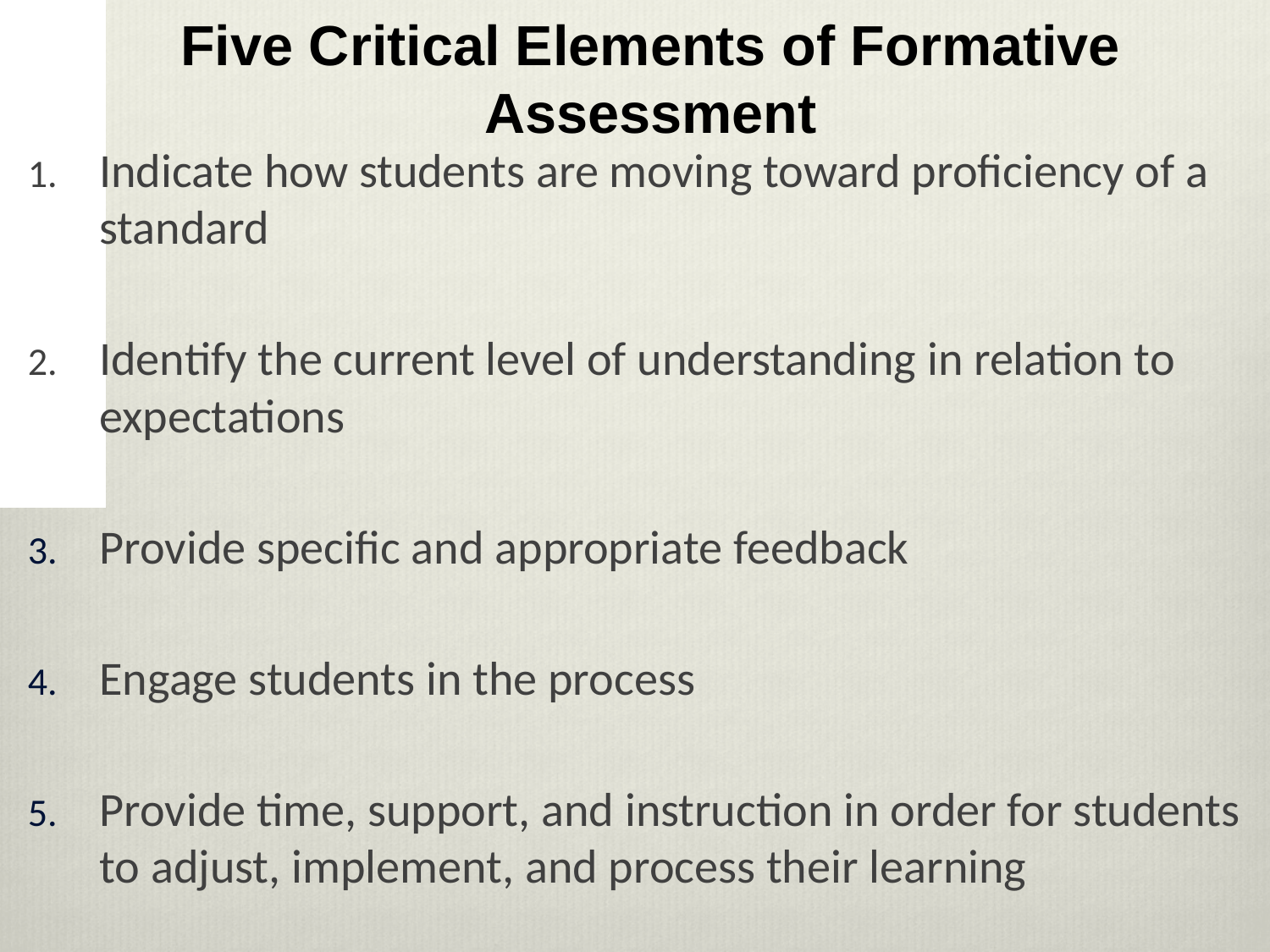

# Five Critical Elements of Formative Assessment
Indicate how students are moving toward proficiency of a standard
Identify the current level of understanding in relation to expectations
Provide specific and appropriate feedback
Engage students in the process
Provide time, support, and instruction in order for students to adjust, implement, and process their learning